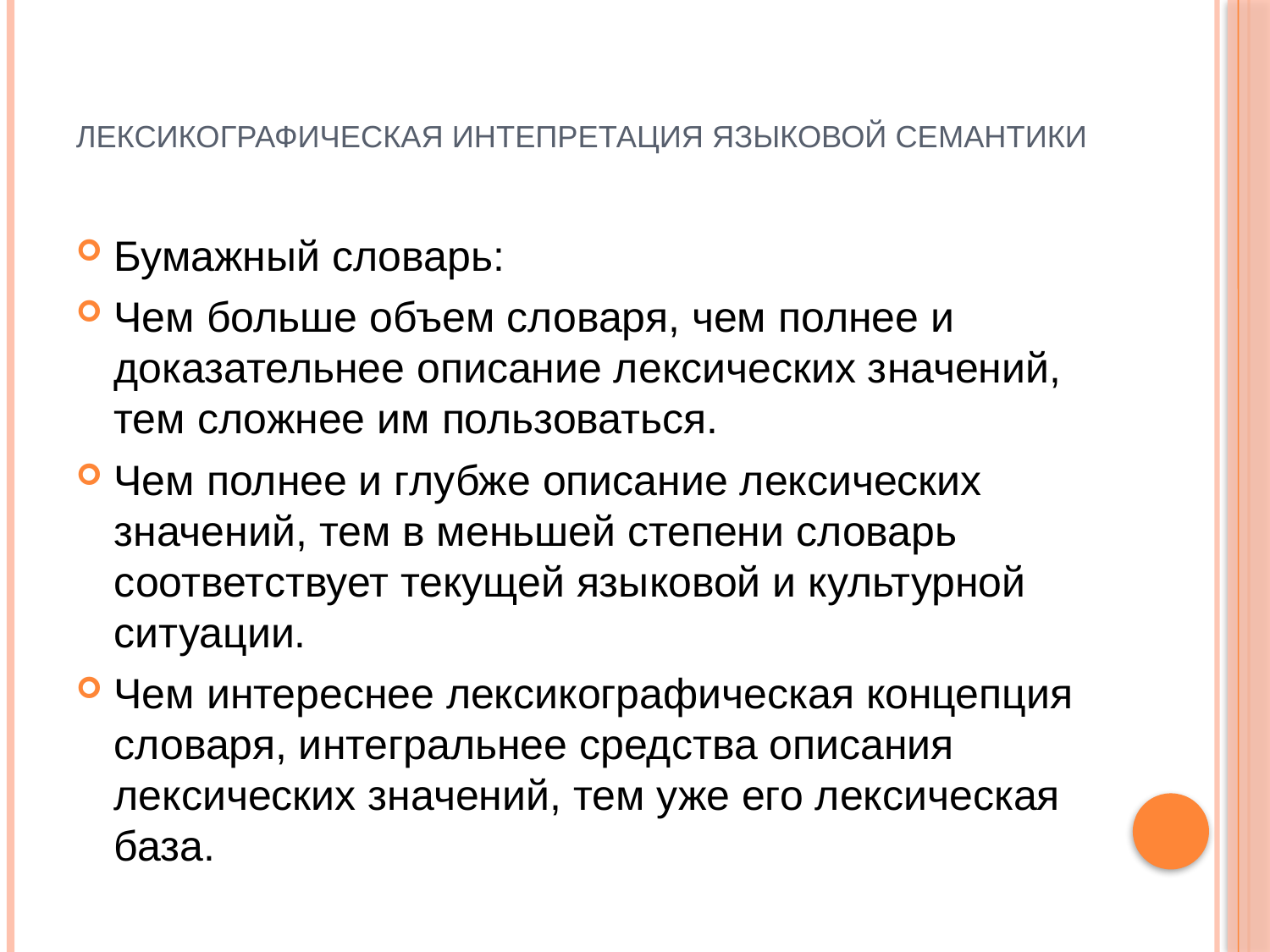

# Лексикографическая интепретация языковой семантики
Бумажный словарь:
Чем больше объем словаря, чем полнее и доказательнее описание лексических значений, тем сложнее им пользоваться.
Чем полнее и глубже описание лексических значений, тем в меньшей степени словарь соответствует текущей языковой и культурной ситуации.
Чем интереснее лексикографическая концепция словаря, интегральнее средства описания лексических значений, тем уже его лексическая база.